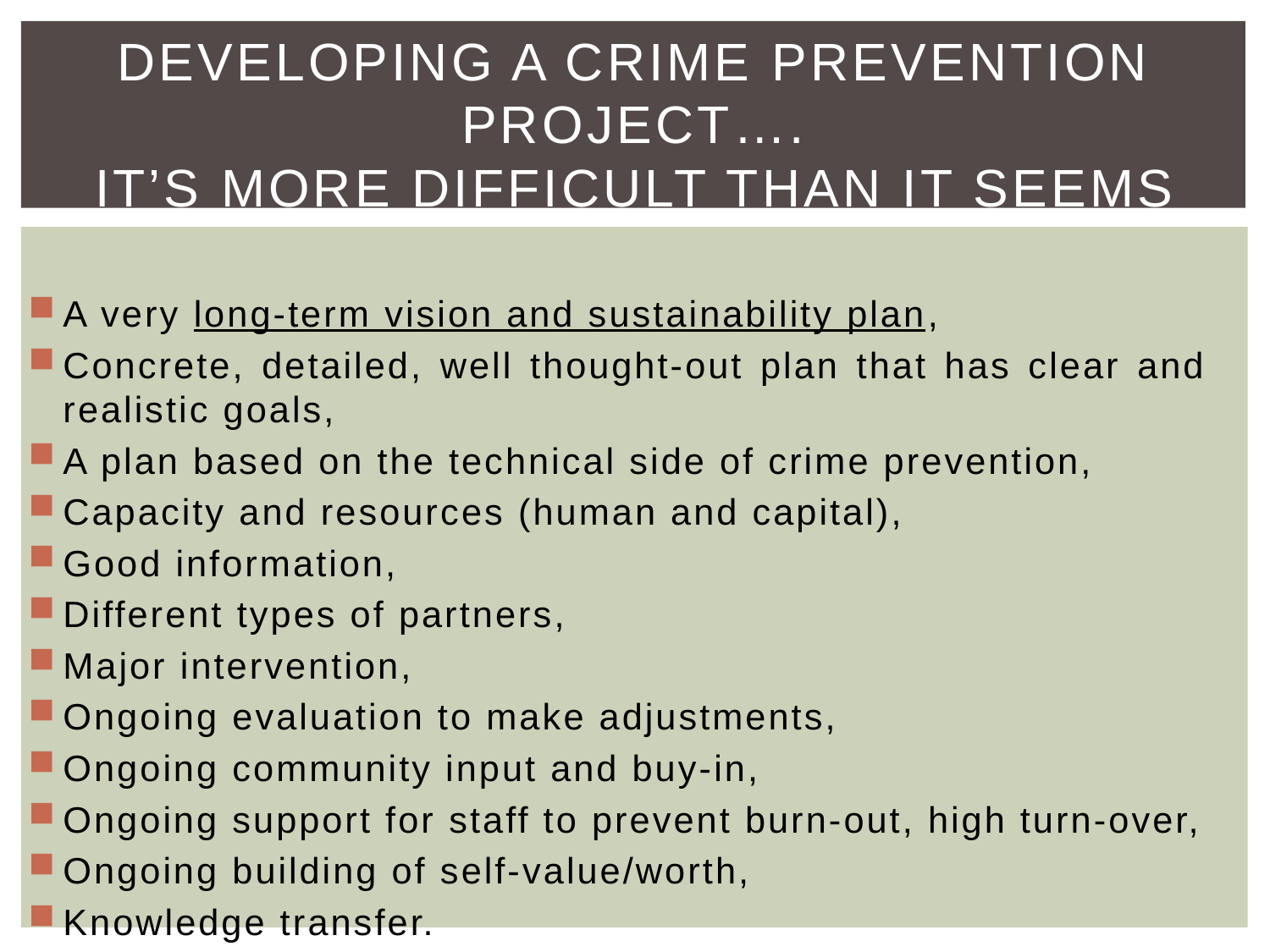

# Developing a crime prevention project…. It’s More difficult than it seems

A very long-term vision and sustainability plan,
Concrete, detailed, well thought-out plan that has clear and realistic goals,
A plan based on the technical side of crime prevention,
Capacity and resources (human and capital),
Good information,
Different types of partners,
Major intervention,
Ongoing evaluation to make adjustments,
Ongoing community input and buy-in,
Ongoing support for staff to prevent burn-out, high turn-over,
Ongoing building of self-value/worth,
Knowledge transfer.